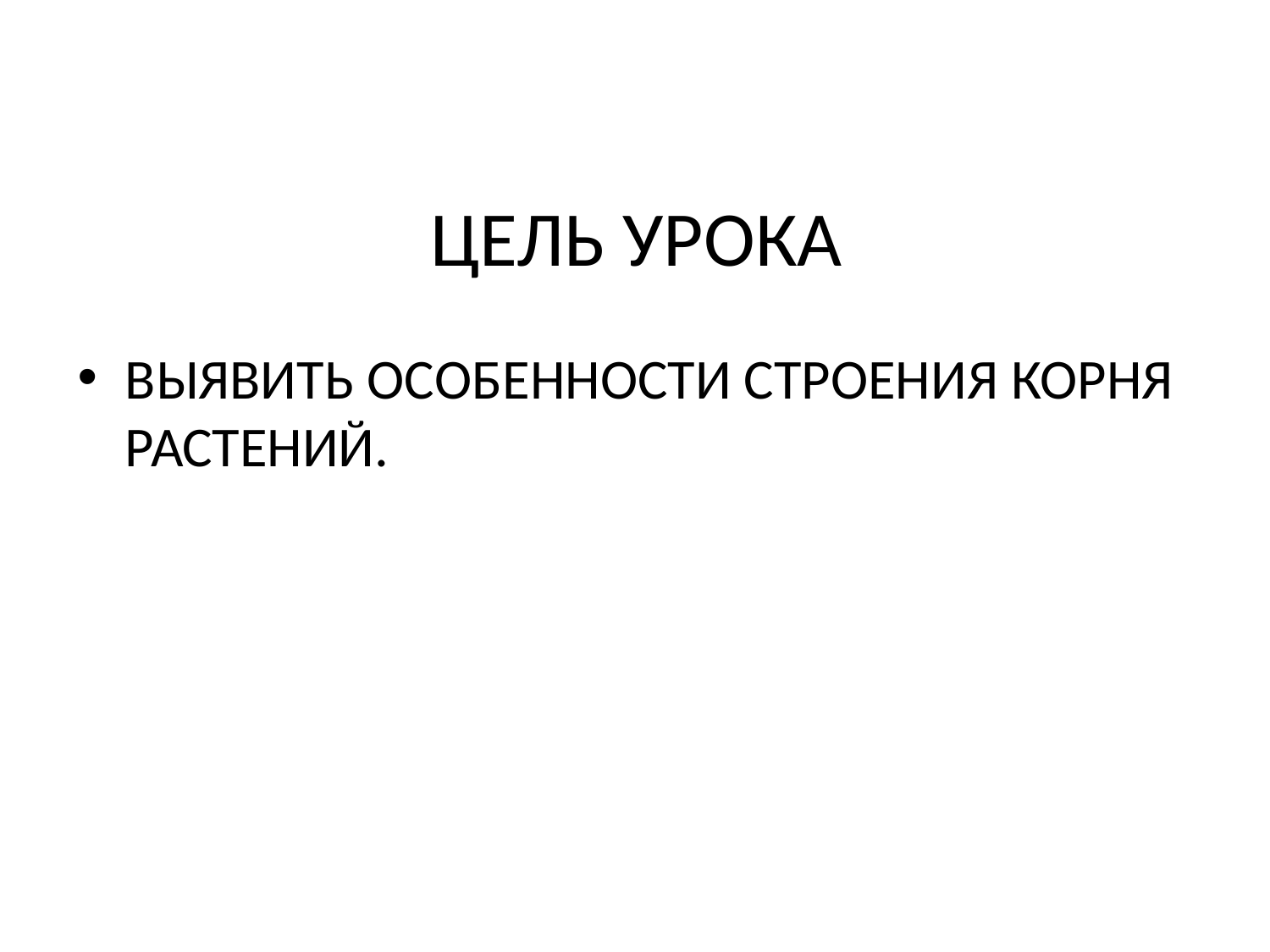

# ЦЕЛЬ УРОКА
ВЫЯВИТЬ ОСОБЕННОСТИ СТРОЕНИЯ КОРНЯ РАСТЕНИЙ.